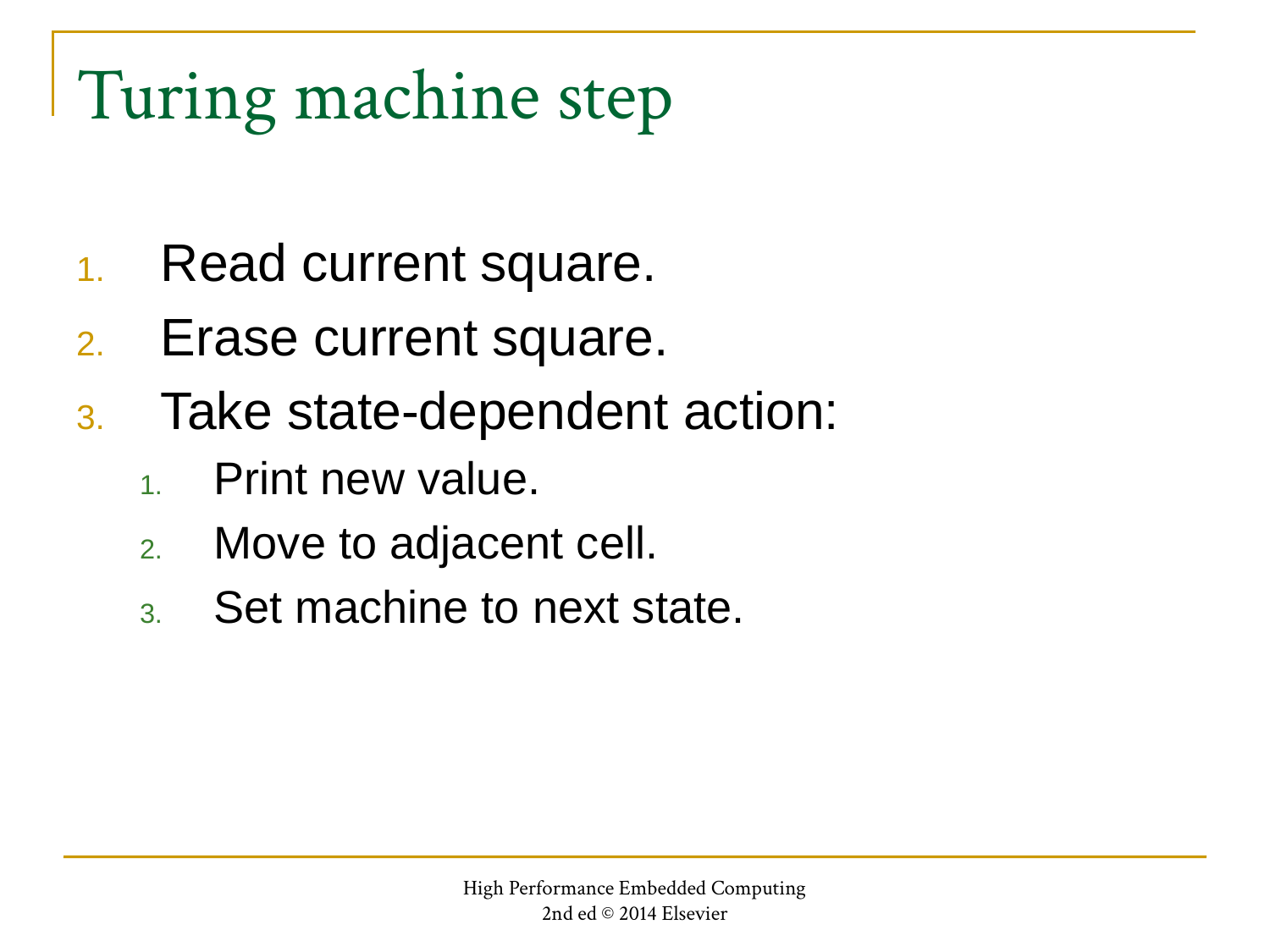

# Turing machine step
Read current square.
Erase current square.
Take state-dependent action:
Print new value.
Move to adjacent cell.
Set machine to next state.
High Performance Embedded Computing 2nd ed © 2014 Elsevier